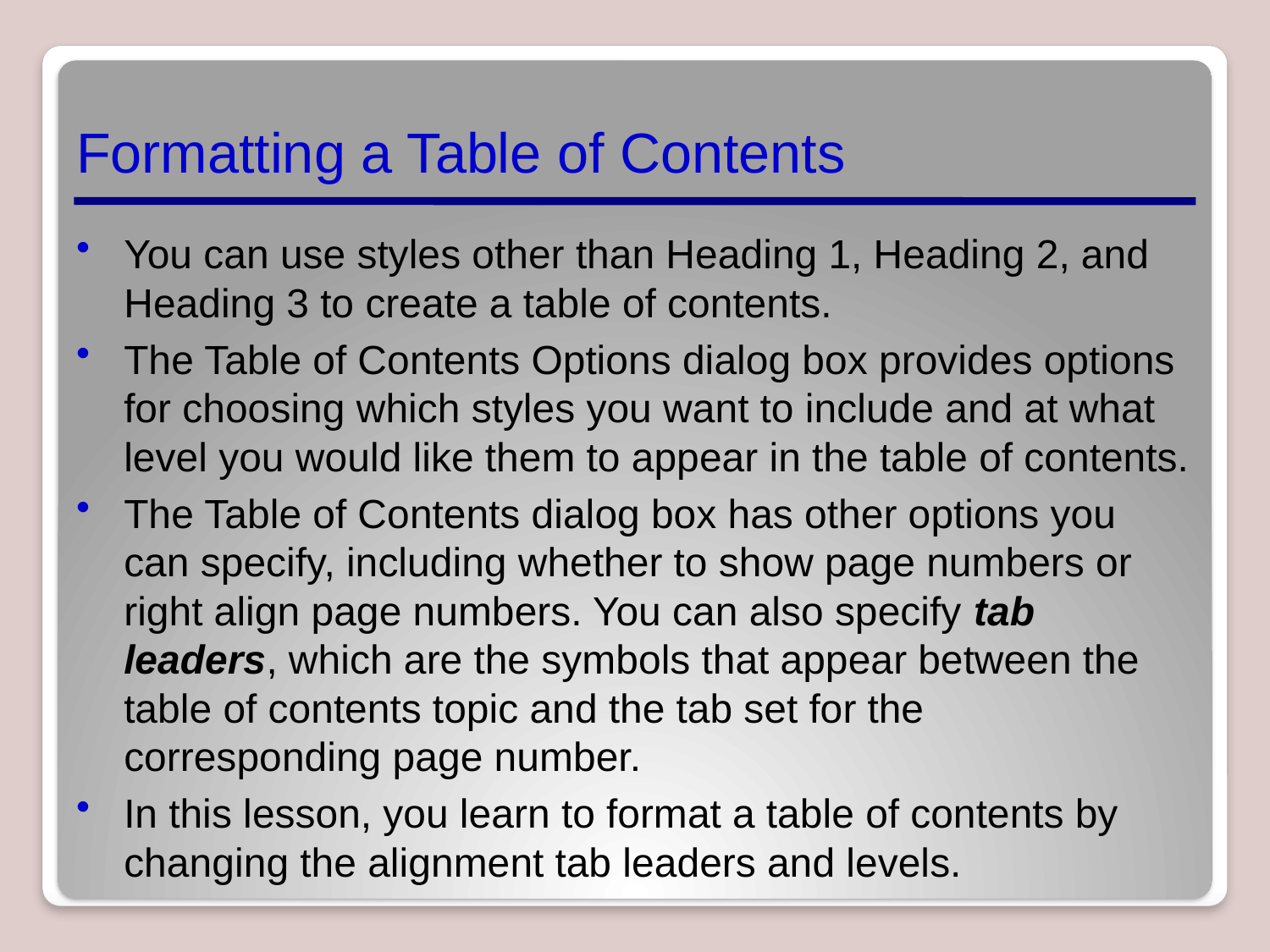

# Formatting a Table of Contents
You can use styles other than Heading 1, Heading 2, and Heading 3 to create a table of contents.
The Table of Contents Options dialog box provides options for choosing which styles you want to include and at what level you would like them to appear in the table of contents.
The Table of Contents dialog box has other options you can specify, including whether to show page numbers or right align page numbers. You can also specify tab leaders, which are the symbols that appear between the table of contents topic and the tab set for the corresponding page number.
In this lesson, you learn to format a table of contents by changing the alignment tab leaders and levels.